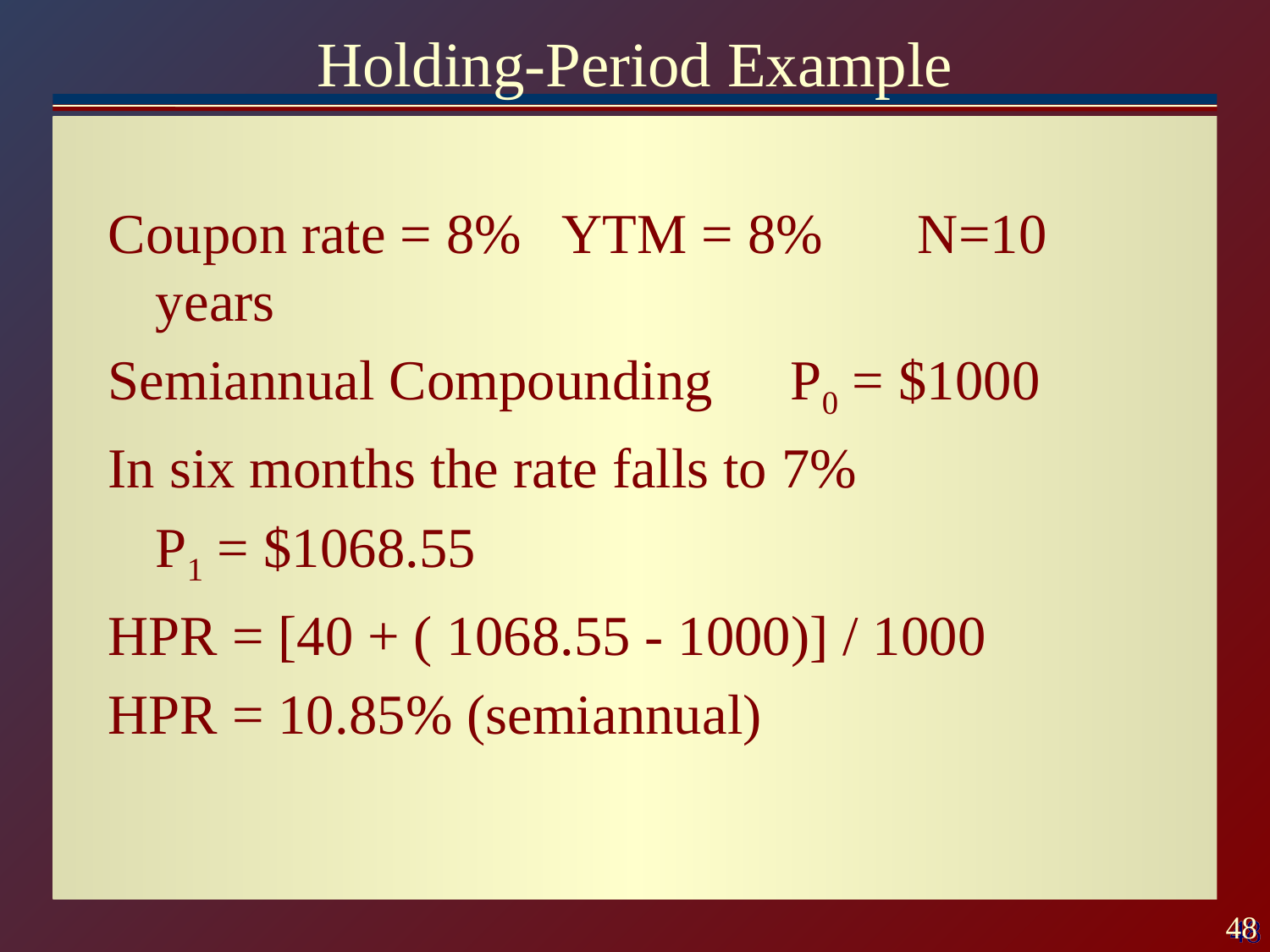

# Holding-Period Example
Coupon rate = 8%   YTM = 8%	N=10 years
Semiannual Compounding	P0 = $1000
In six months the rate falls to 7%
	P1 = $1068.55
HPR = [40 + ( 1068.55 - 1000)] / 1000
HPR = 10.85% (semiannual)